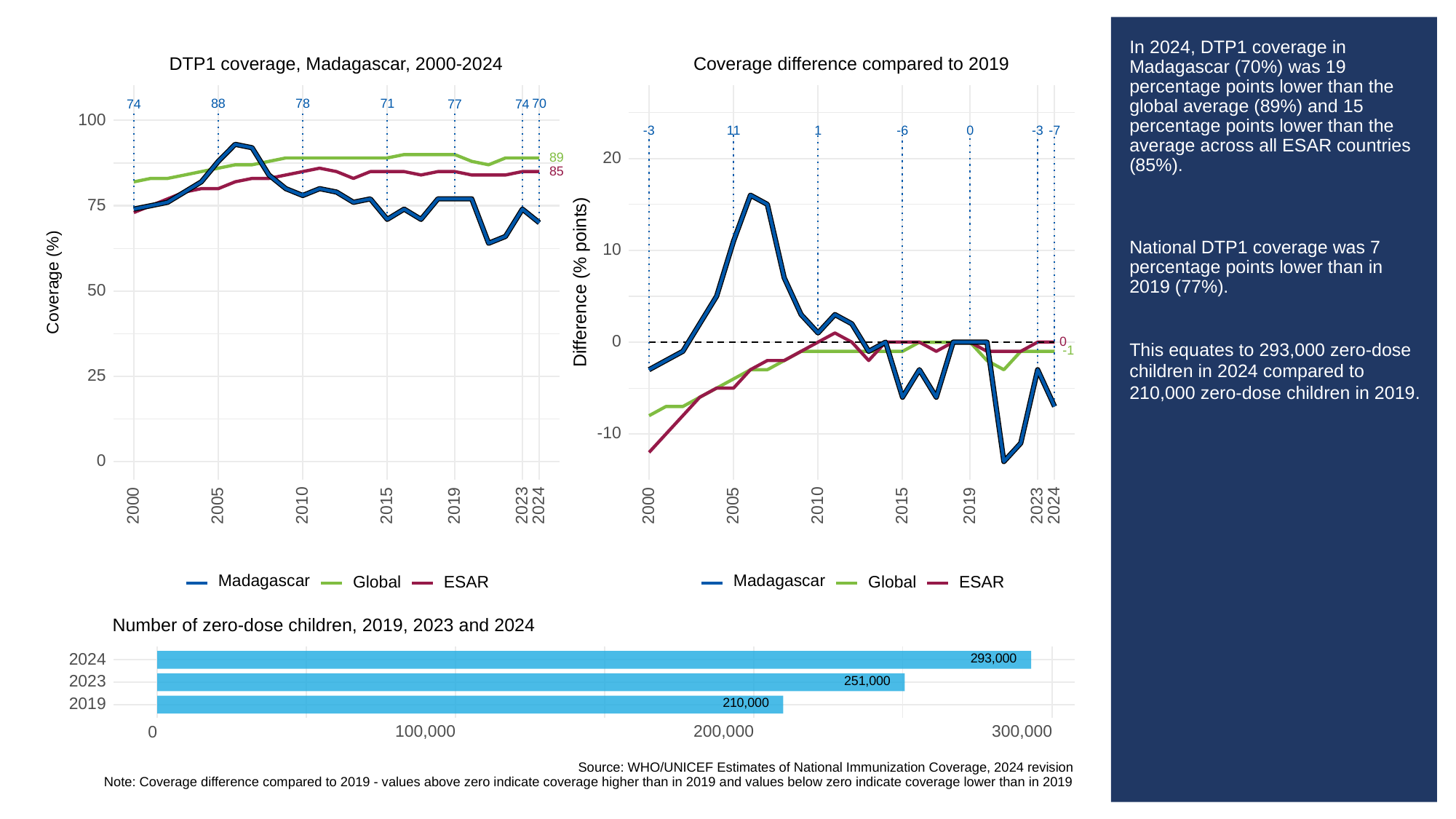

# In 2024, DTP1 coverage in Madagascar (70%) was 19 percentage points lower than the global average (89%) and 15 percentage points lower than the average across all ESAR countries (85%).

National DTP1 coverage was 7 percentage points lower than in 2019 (77%).

This equates to 293,000 zero-dose children in 2024 compared to 210,000 zero-dose children in 2019.

Coverage difference compared to 2019
DTP1 coverage, Madagascar, 2000-2024

88
78
70
71
74
74
77

100

-3
-3
-6
0
11
1
-7

20
89

85

75

10

Difference (% points)
Coverage (%)
50

0
0

-1
25

-10

0

2023
2023
2000
2005
2010
2015
2019
2024
2000
2005
2010
2015
2019
2024
Madagascar
Madagascar
Global
ESAR
Global
ESAR

Number of zero-dose children, 2019, 2023 and 2024

293,000
2024

251,000
2023

210,000
2019

100,000
200,000
300,000
0
Source: WHO/UNICEF Estimates of National Immunization Coverage, 2024 revision
Note: Coverage difference compared to 2019 - values above zero indicate coverage higher than in 2019 and values below zero indicate coverage lower than in 2019